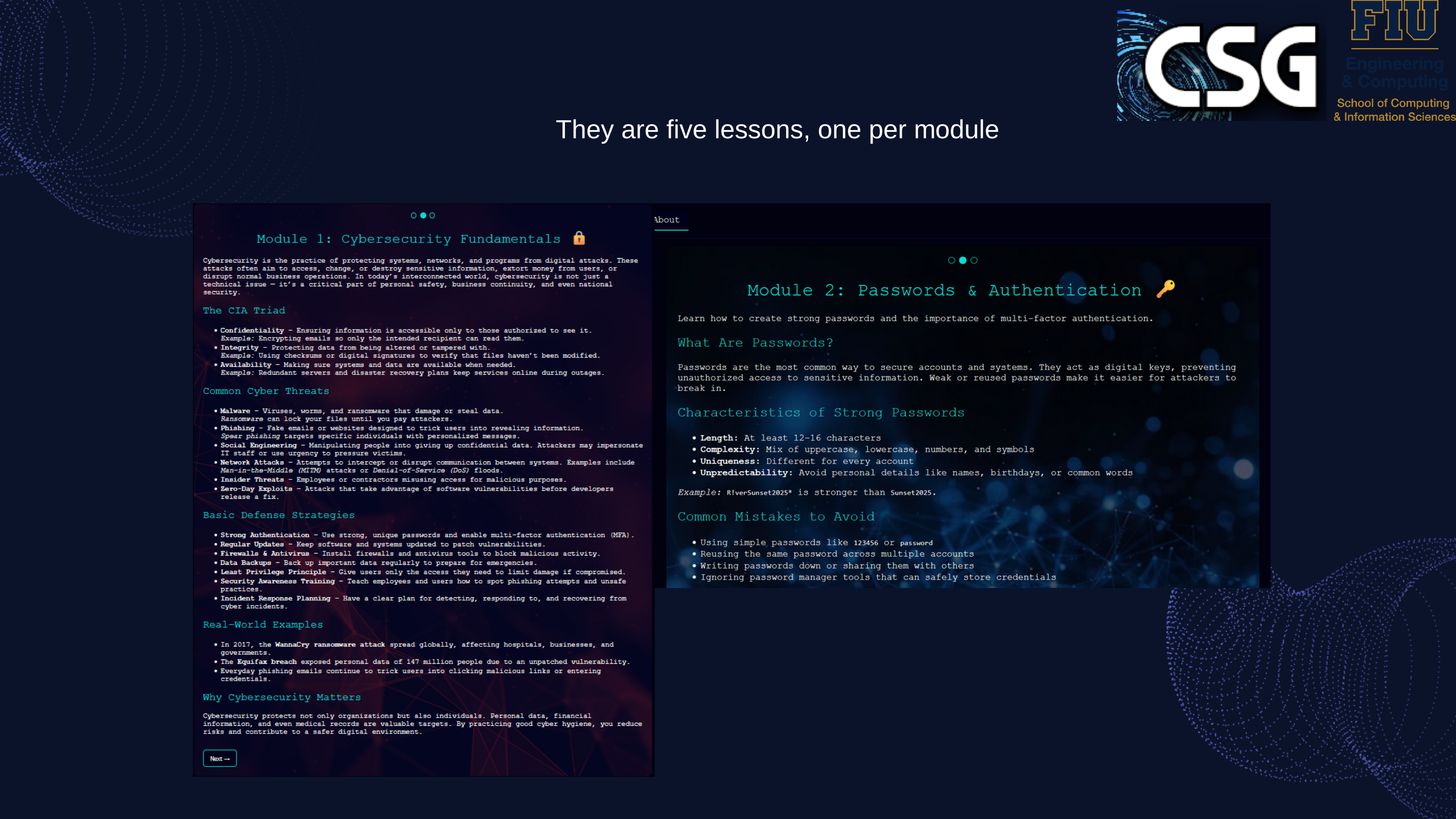

They are five lessons, one per module